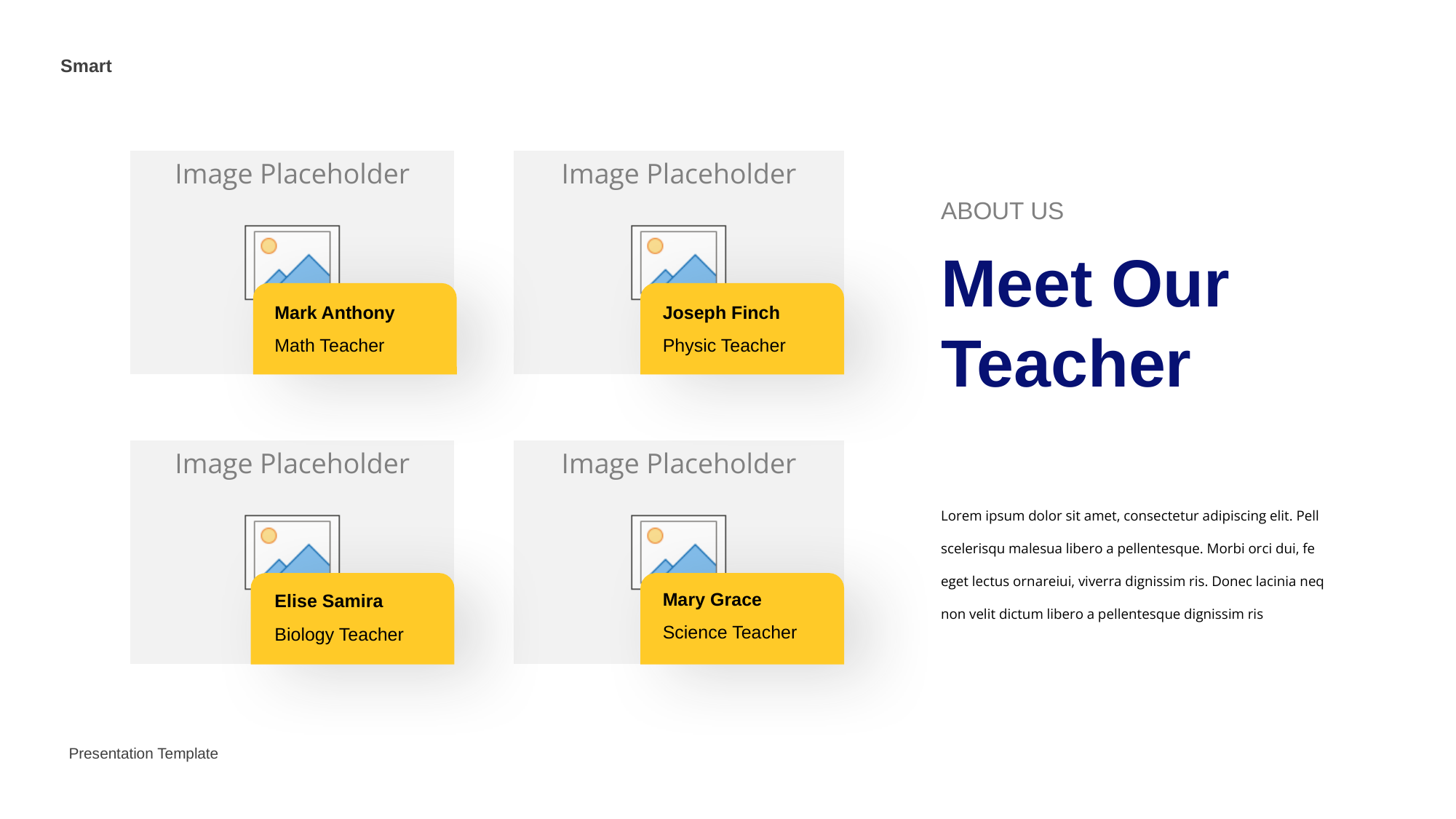

Smart

ABOUT US
Meet Our Teacher

Mark Anthony
Joseph Finch
Math Teacher
Physic Teacher

Lorem ipsum dolor sit amet, consectetur adipiscing elit. Pell scelerisqu malesua libero a pellentesque. Morbi orci dui, fe eget lectus ornareiui, viverra dignissim ris. Donec lacinia neq non velit dictum libero a pellentesque dignissim ris

Mary Grace
Elise Samira
Science Teacher
Biology Teacher
Presentation Template